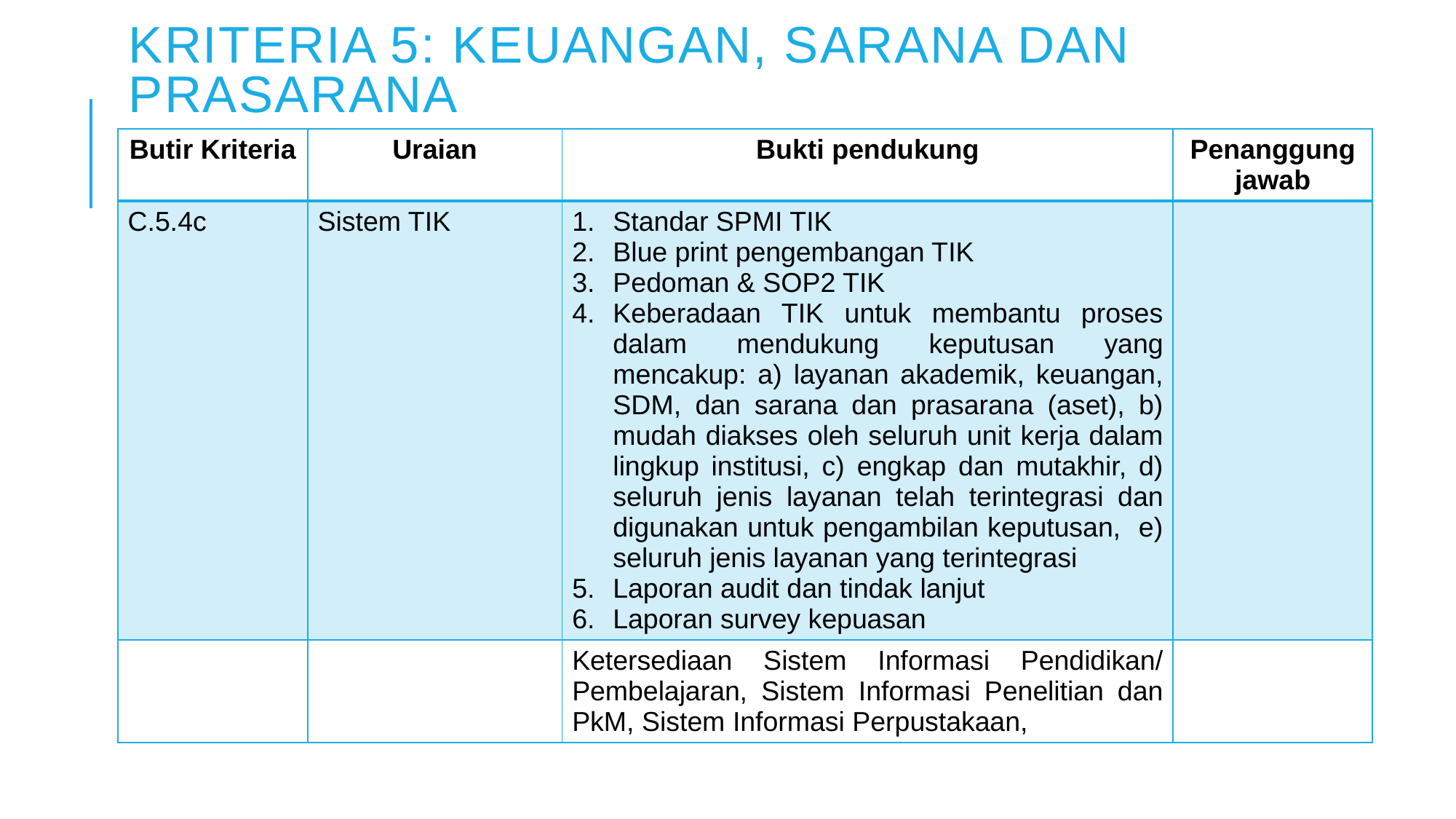

# KRITERIA 5: KEUANGAN, SARANA DAN PRASARANA
| Butir Kriteria | Uraian | Bukti pendukung | Penanggung jawab |
| --- | --- | --- | --- |
| C.5.4c | Sistem TIK | Standar SPMI TIK Blue print pengembangan TIK Pedoman & SOP2 TIK Keberadaan TIK untuk membantu proses dalam mendukung keputusan yang mencakup: a) layanan akademik, keuangan, SDM, dan sarana dan prasarana (aset), b) mudah diakses oleh seluruh unit kerja dalam lingkup institusi, c) engkap dan mutakhir, d) seluruh jenis layanan telah terintegrasi dan digunakan untuk pengambilan keputusan, e) seluruh jenis layanan yang terintegrasi Laporan audit dan tindak lanjut Laporan survey kepuasan |  |
|  |  | Ketersediaan Sistem Informasi Pendidikan/ Pembelajaran, Sistem Informasi Penelitian dan PkM, Sistem Informasi Perpustakaan, |  |